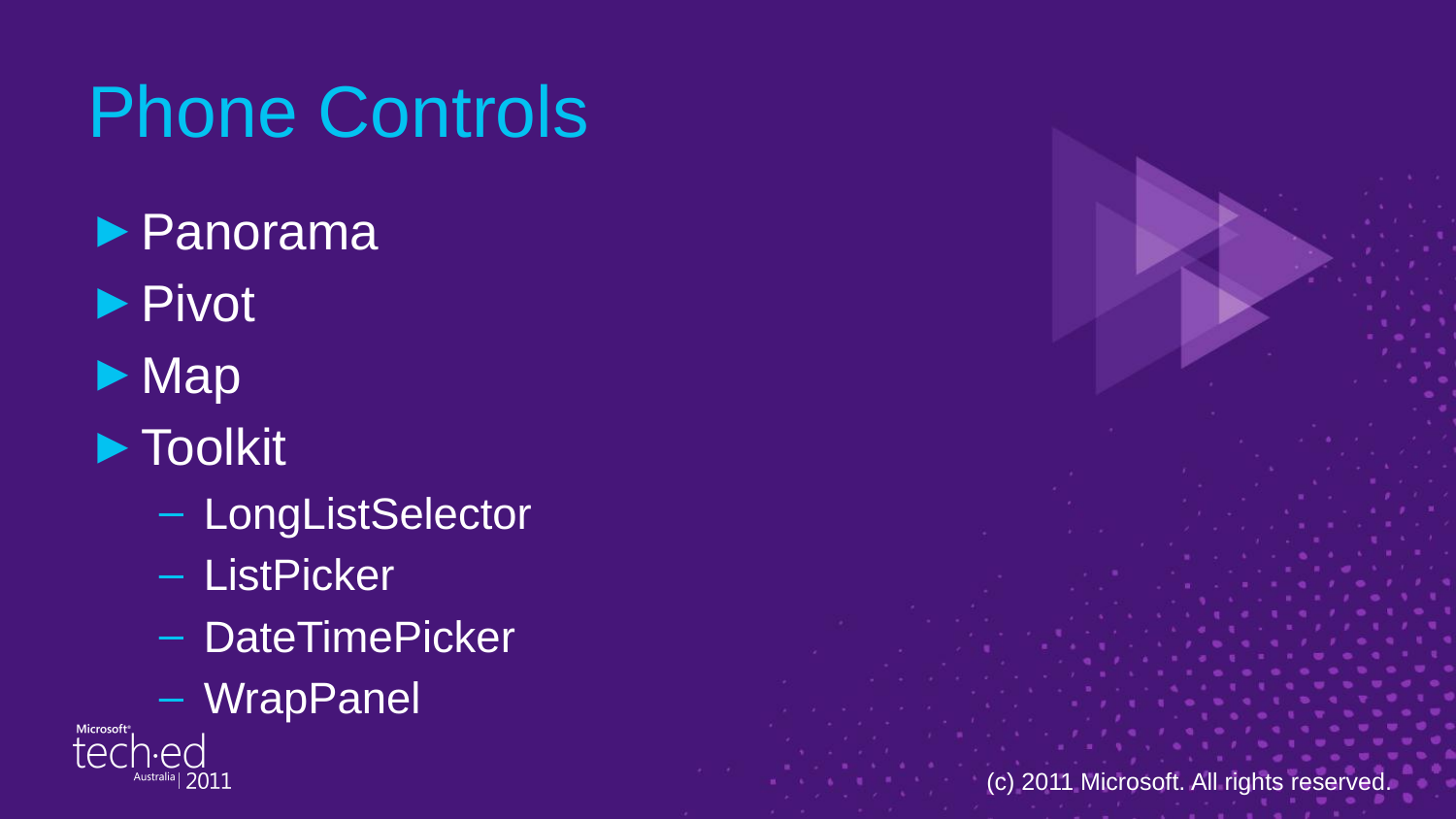

# Phone Controls
Panorama
Pivot
Map
Toolkit
LongListSelector
ListPicker
DateTimePicker
WrapPanel
(c) 2011 Microsoft. All rights reserved.